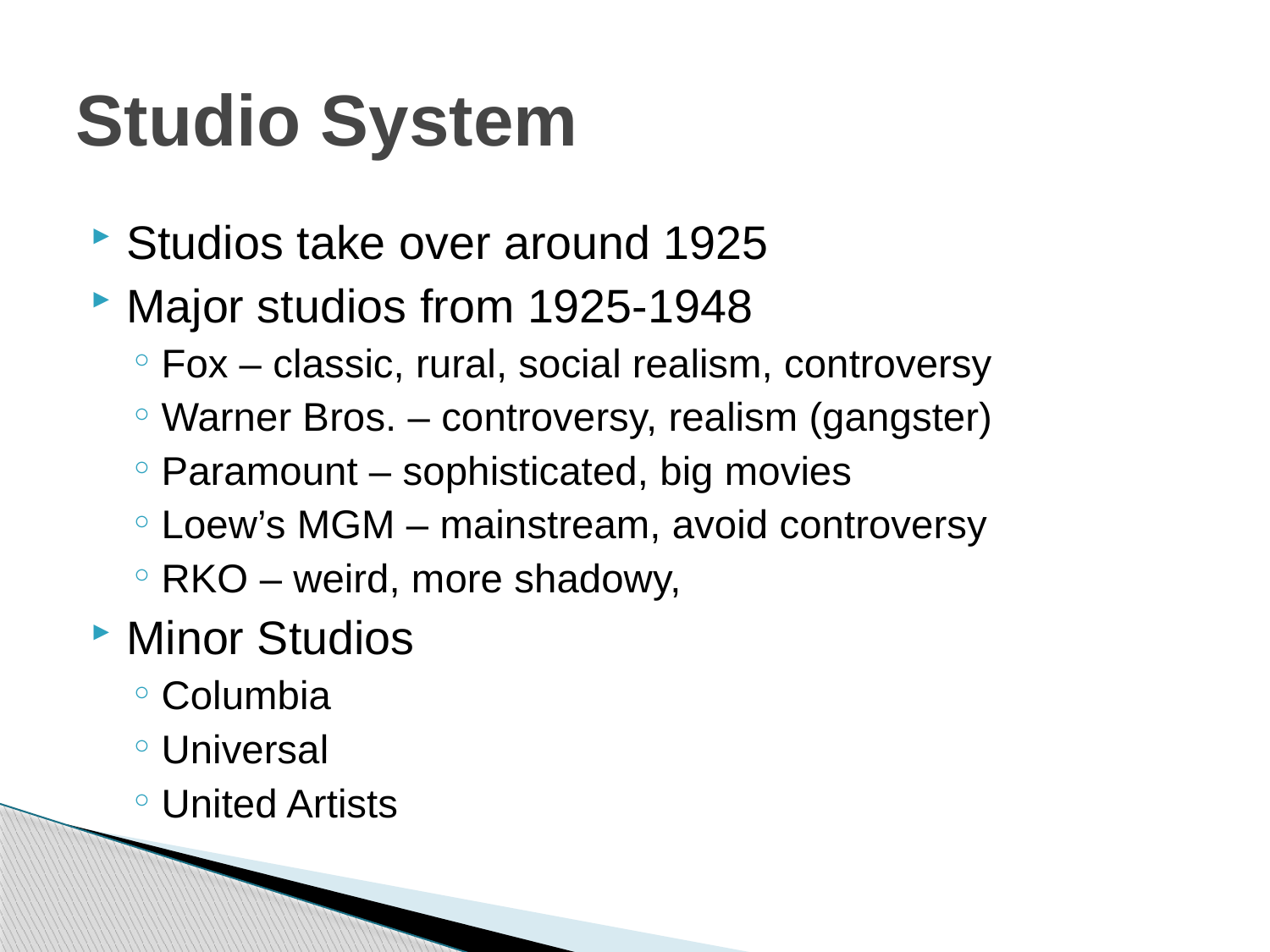

# Studio System
Studios take over around 1925
Major studios from 1925-1948
Fox – classic, rural, social realism, controversy
Warner Bros. – controversy, realism (gangster)
Paramount – sophisticated, big movies
Loew’s MGM – mainstream, avoid controversy
RKO – weird, more shadowy,
Minor Studios
Columbia
Universal
United Artists